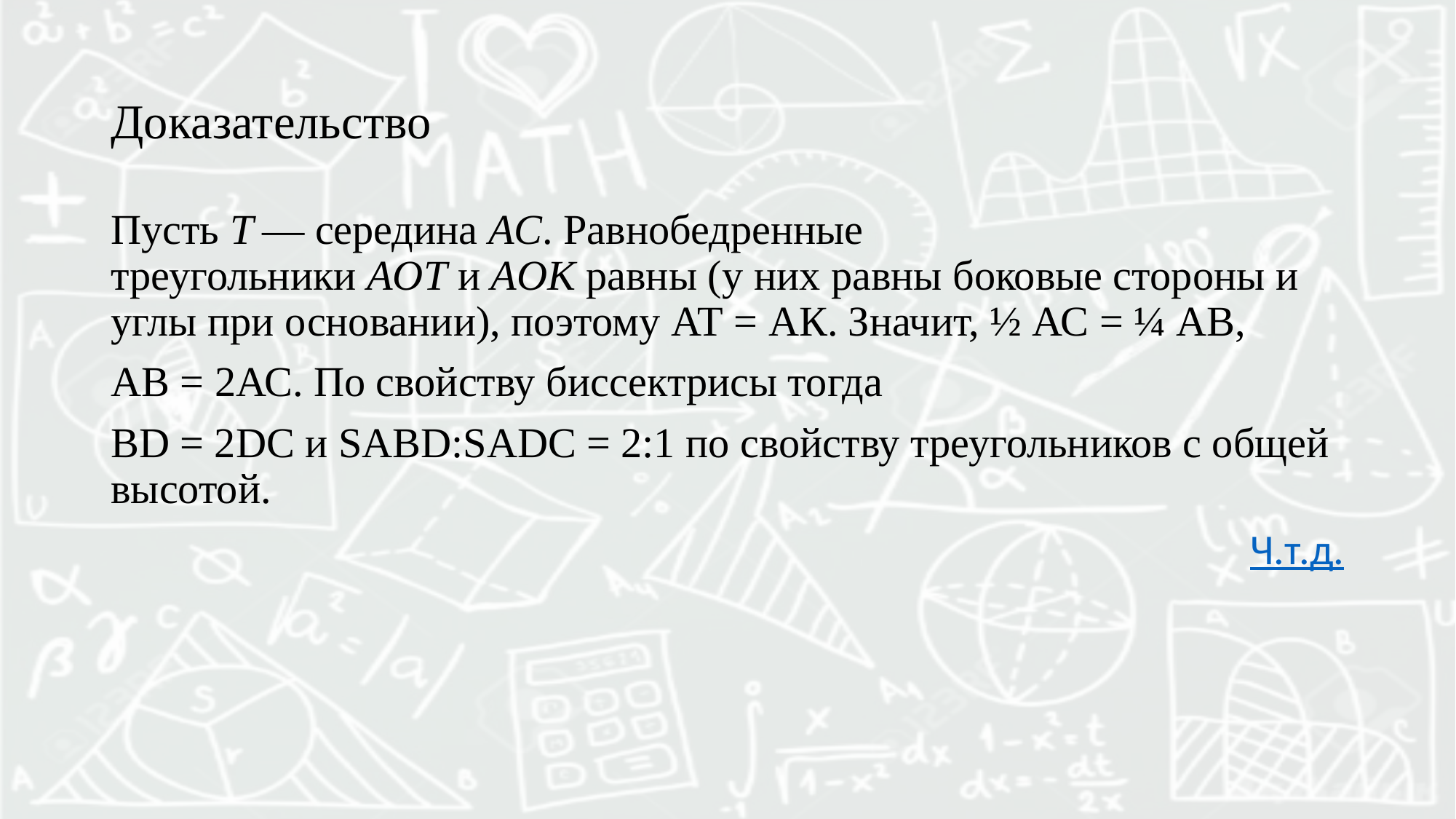

# Доказательство
Пусть T — cередина AC. Равнобедренные треугольники AOT и AOK равны (у них равны боковые стороны и углы при основании), поэтому АТ = АК. Значит, ½ АС = ¼ АВ,
АВ = 2АС. По свойству биссектрисы тогда
BD = 2DC и SABD:SADC = 2:1 по свойству треугольников с общей высотой.
Ч.т.д.